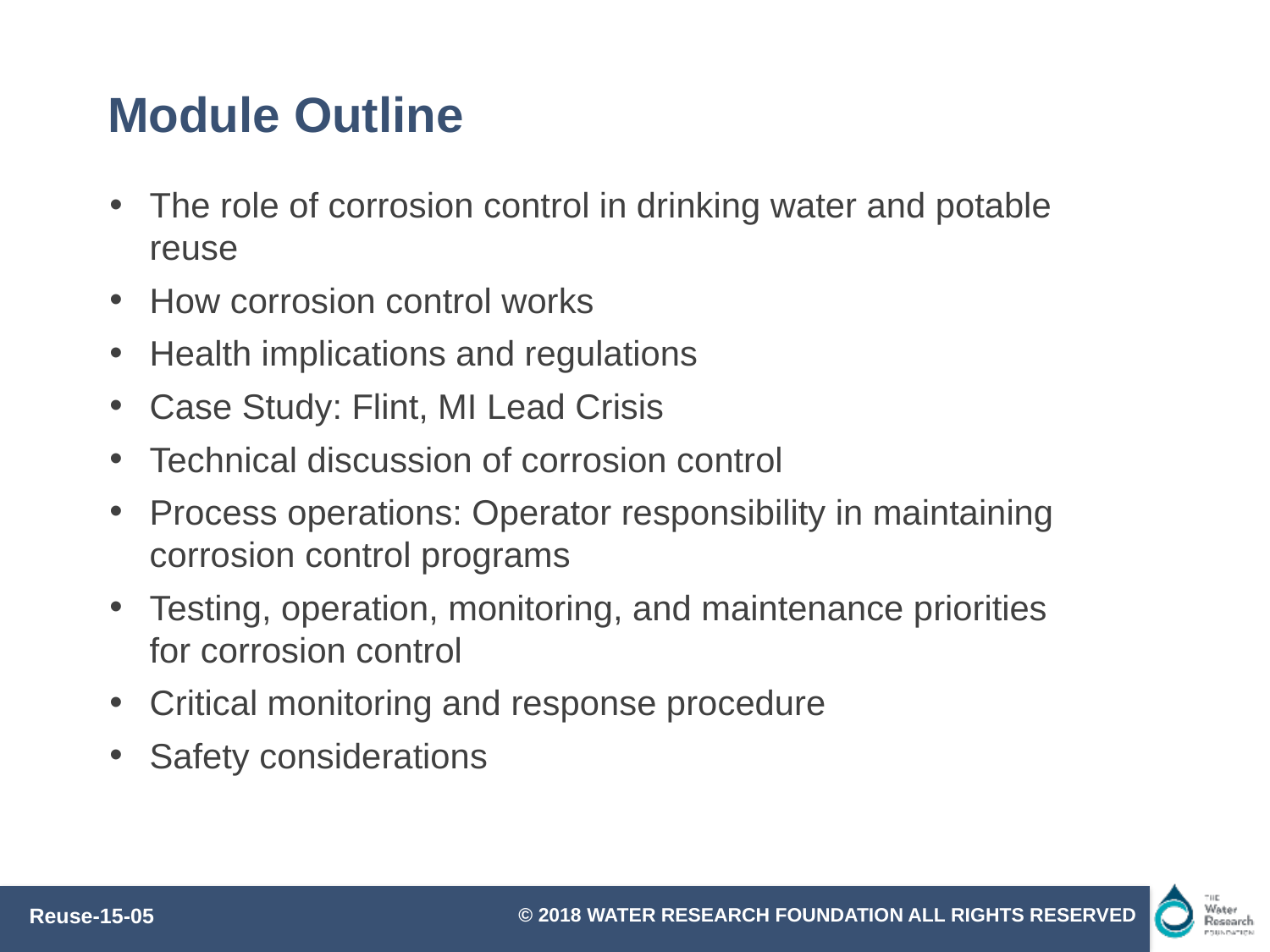

# Module Outline
The role of corrosion control in drinking water and potable reuse
How corrosion control works
Health implications and regulations
Case Study: Flint, MI Lead Crisis
Technical discussion of corrosion control
Process operations: Operator responsibility in maintaining corrosion control programs
Testing, operation, monitoring, and maintenance priorities for corrosion control
Critical monitoring and response procedure
Safety considerations